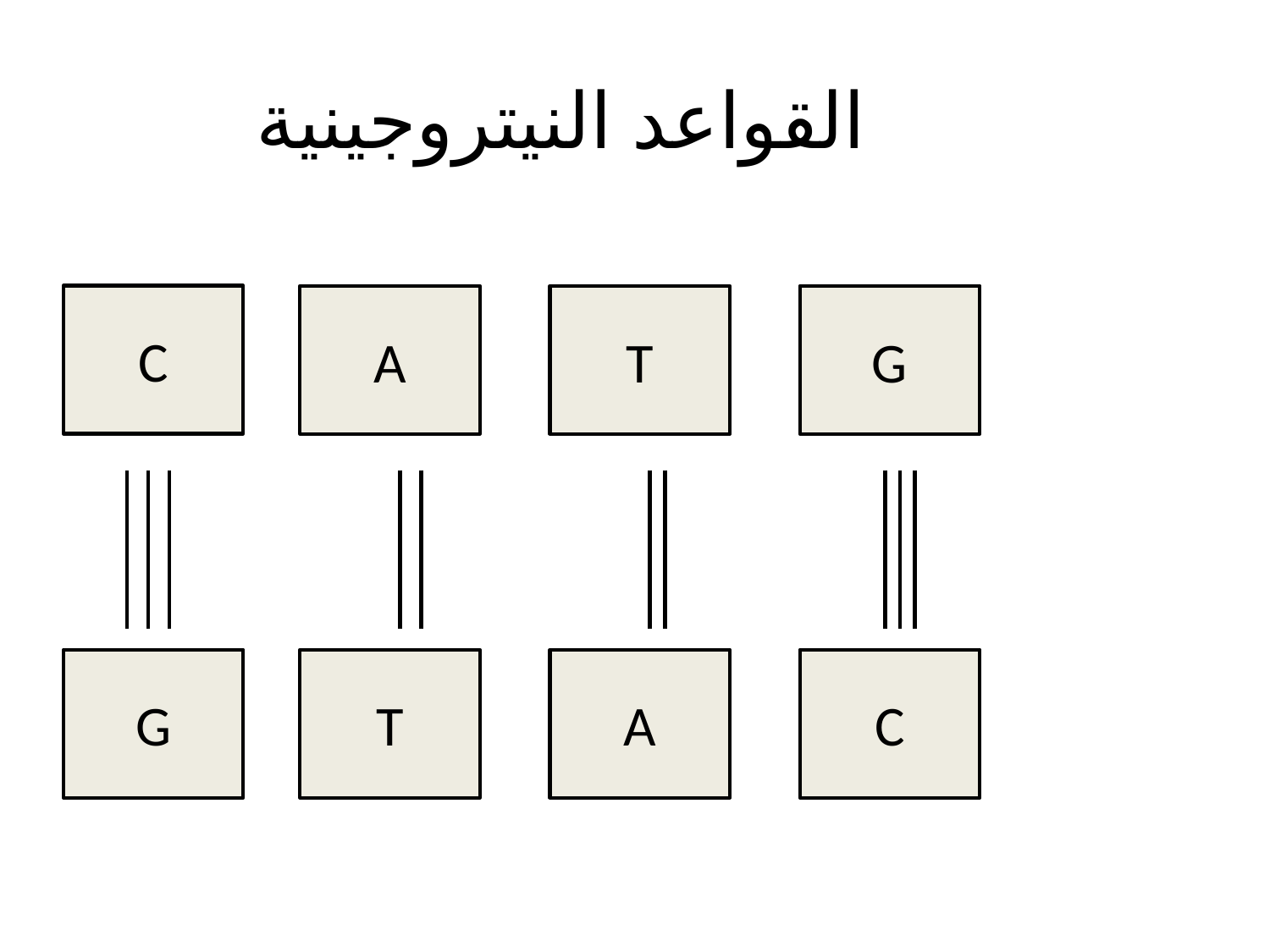

القواعد النيتروجينية
C
A
T
G
G
T
A
C